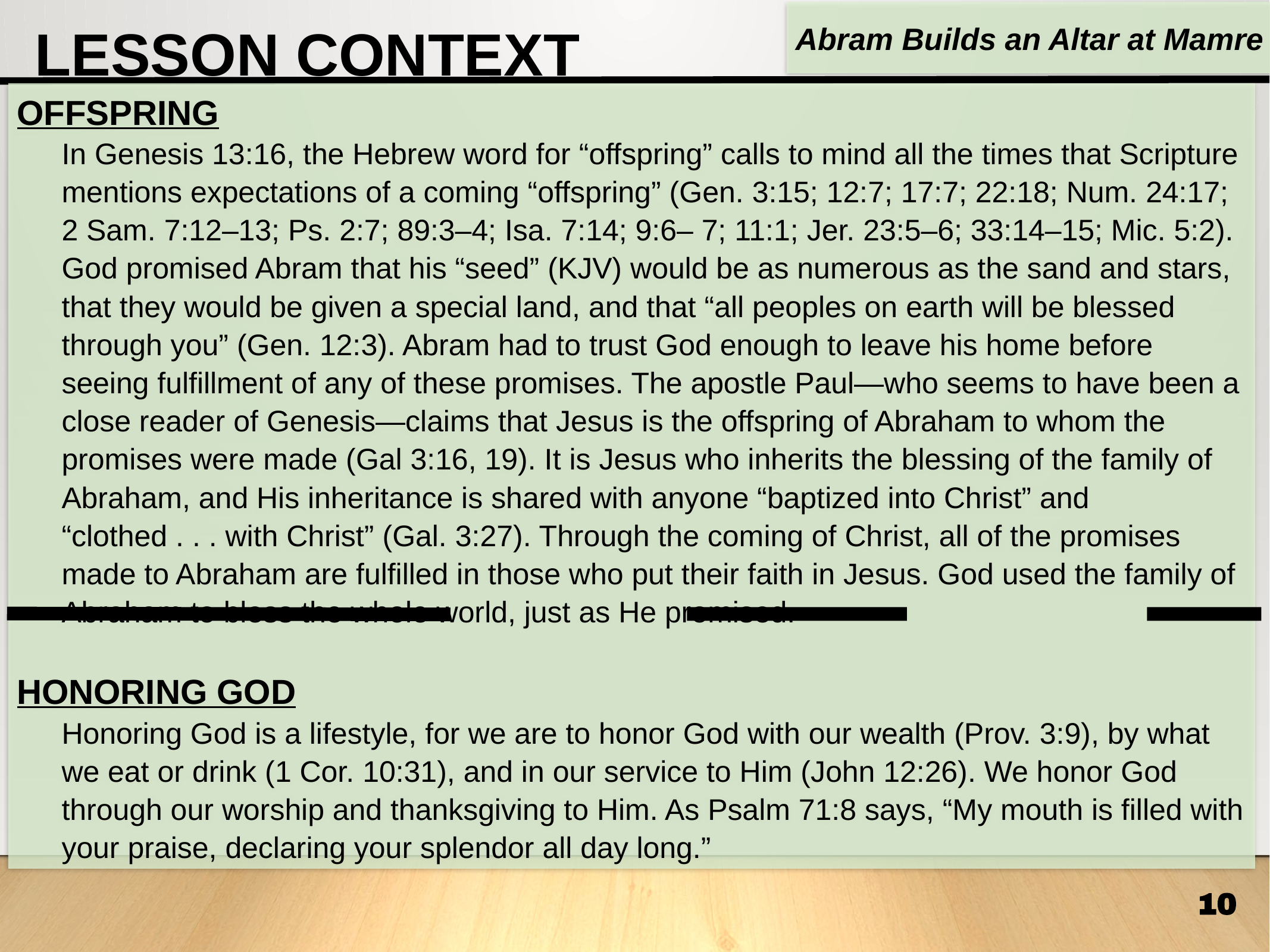

Abram Builds an Altar at Mamre
LESSON CONTEXT
Offspring
In Genesis 13:16, the Hebrew word for “offspring” calls to mind all the times that Scripture mentions expectations of a coming “offspring” (Gen. 3:15; 12:7; 17:7; 22:18; Num. 24:17; 2 Sam. 7:12–13; Ps. 2:7; 89:3–4; Isa. 7:14; 9:6– 7; 11:1; Jer. 23:5–6; 33:14–15; Mic. 5:2). God promised Abram that his “seed” (KJV) would be as numerous as the sand and stars, that they would be given a special land, and that “all peoples on earth will be blessed through you” (Gen. 12:3). Abram had to trust God enough to leave his home before seeing fulfillment of any of these promises. The apostle Paul—who seems to have been a close reader of Genesis—claims that Jesus is the offspring of Abraham to whom the promises were made (Gal 3:16, 19). It is Jesus who inherits the blessing of the family of Abraham, and His inheritance is shared with anyone “baptized into Christ” and “clothed . . . with Christ” (Gal. 3:27). Through the coming of Christ, all of the promises made to Abraham are fulfilled in those who put their faith in Jesus. God used the family of Abraham to bless the whole world, just as He promised.

Honoring God
Honoring God is a lifestyle, for we are to honor God with our wealth (Prov. 3:9), by what we eat or drink (1 Cor. 10:31), and in our service to Him (John 12:26). We honor God through our worship and thanksgiving to Him. As Psalm 71:8 says, “My mouth is filled with your praise, declaring your splendor all day long.”

10